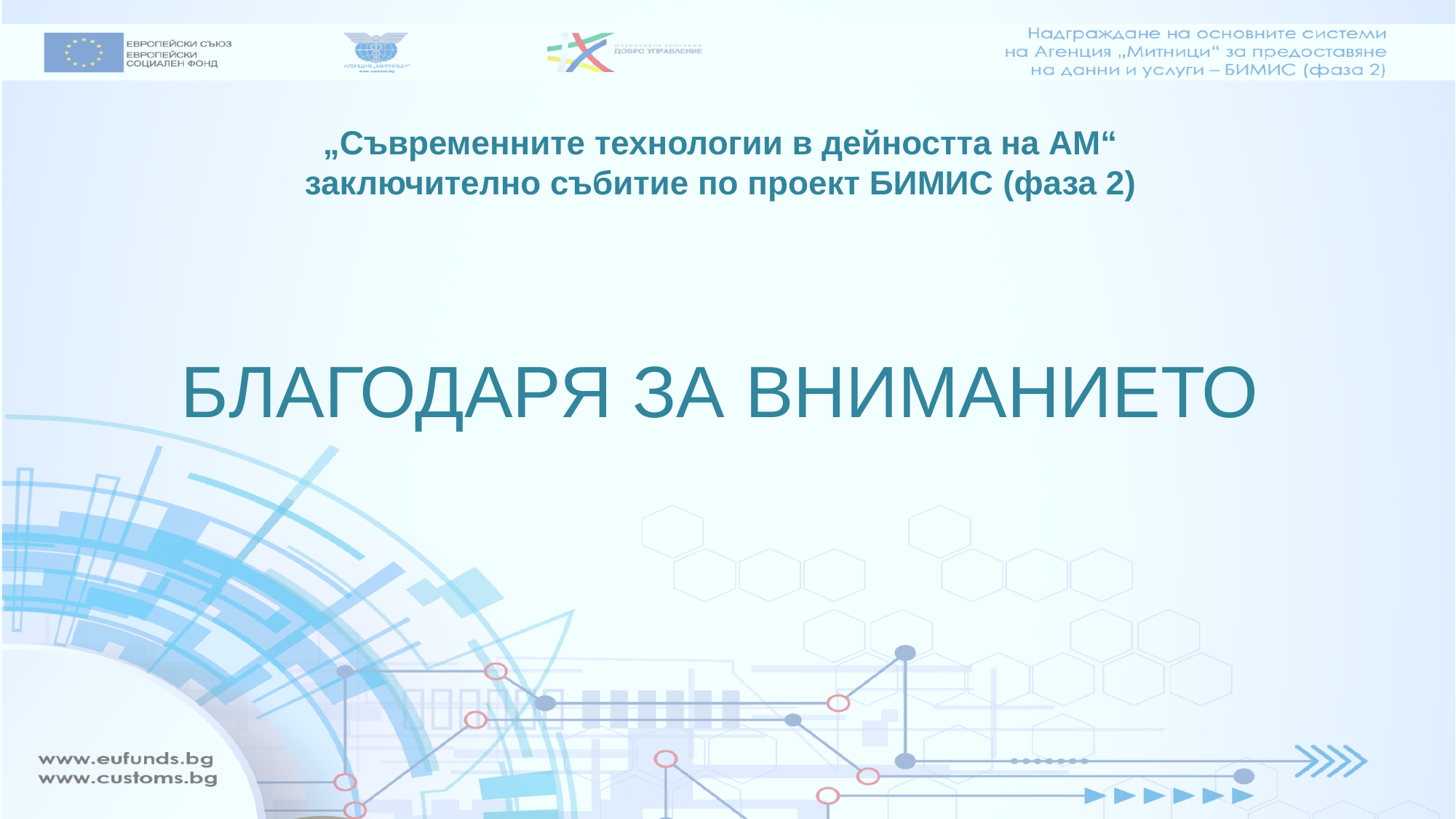

„Съвременните технологии в дейността на АМ“
заключително събитие по проект БИМИС (фаза 2)
# БЛАГОДАРЯ ЗА ВНИМАНИЕТО